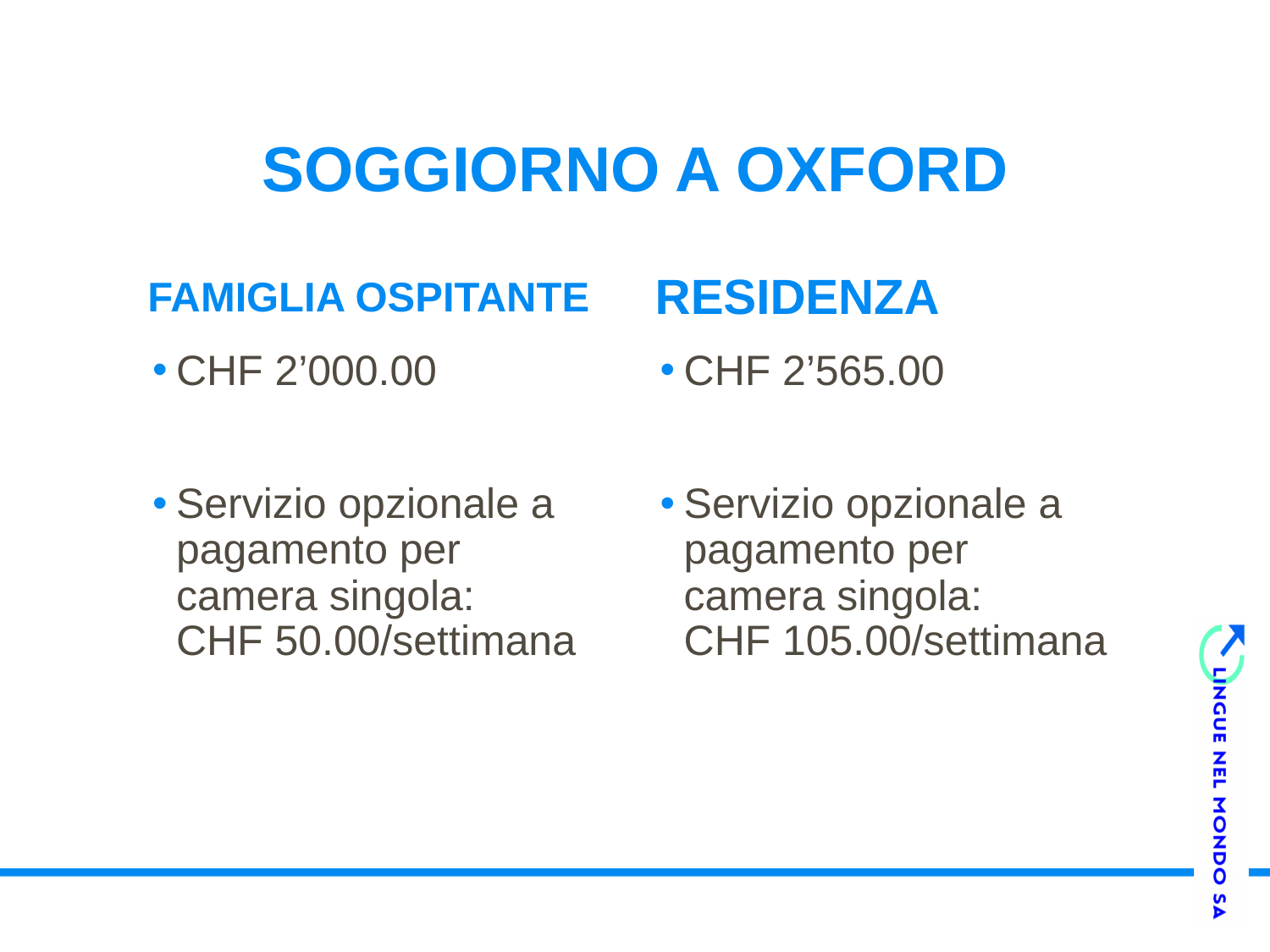

# Soggiorno a oxford
Famiglia ospitante
residenza
CHF 2’000.00
Servizio opzionale a pagamento per
camera singola:
CHF 50.00/settimana

CHF 2’565.00
Servizio opzionale a pagamento per
camera singola:
CHF 105.00/settimana